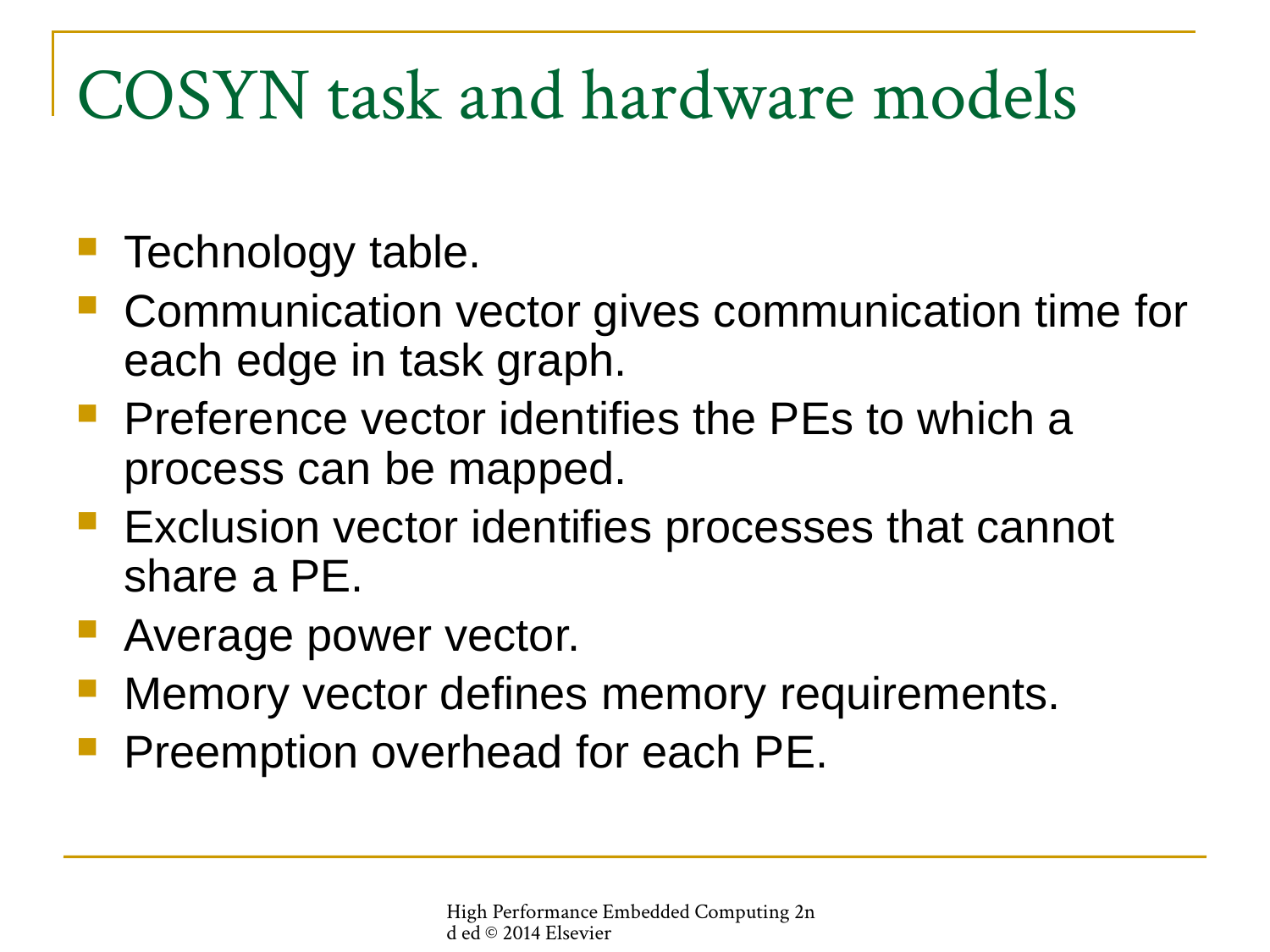

# COSYN task and hardware models
Technology table.
Communication vector gives communication time for each edge in task graph.
Preference vector identifies the PEs to which a process can be mapped.
Exclusion vector identifies processes that cannot share a PE.
Average power vector.
Memory vector defines memory requirements.
Preemption overhead for each PE.
High Performance Embedded Computing 2nd ed © 2014 Elsevier